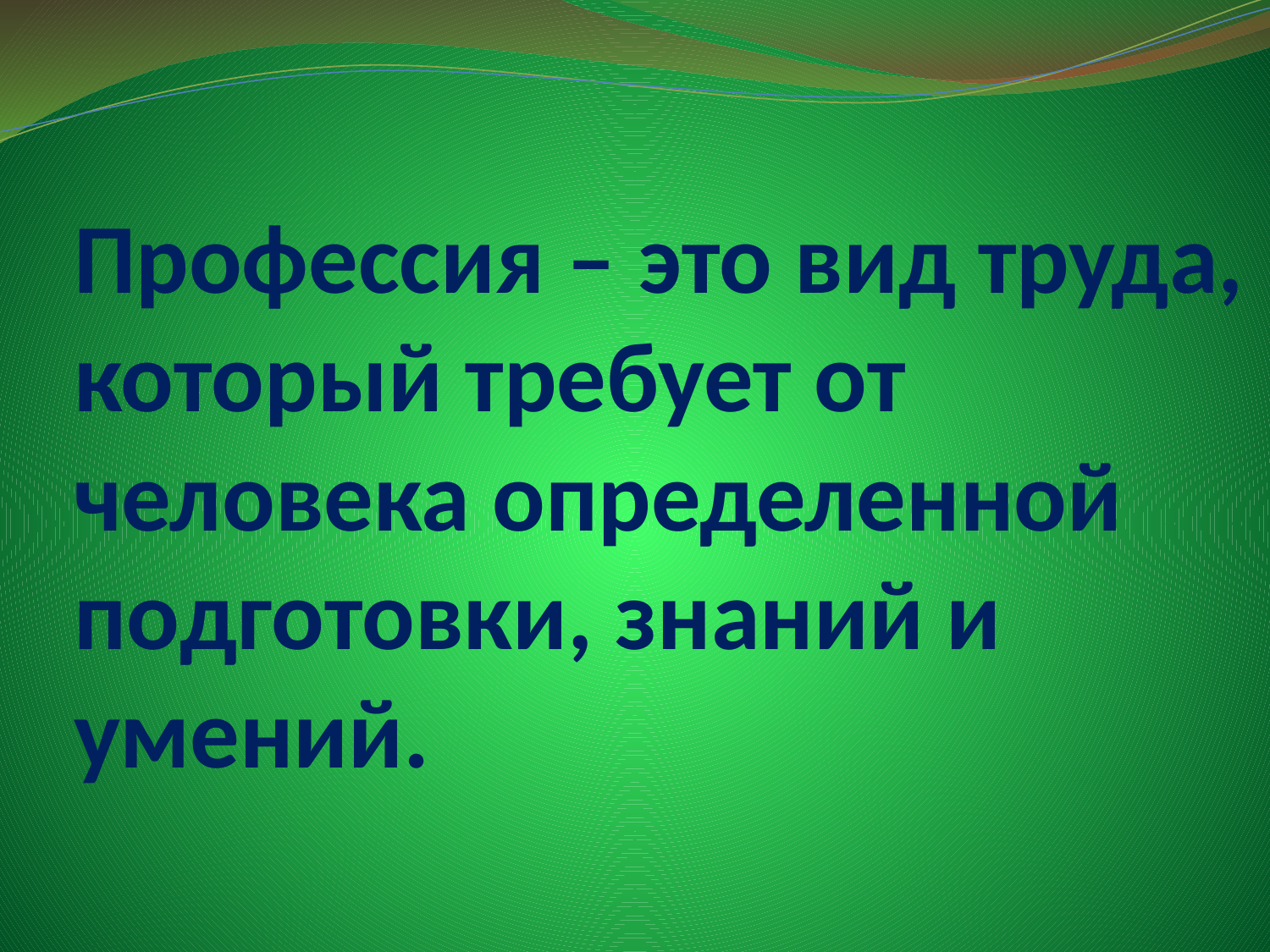

# Профессия – это вид труда, который требует от человека определенной подготовки, знаний и умений.